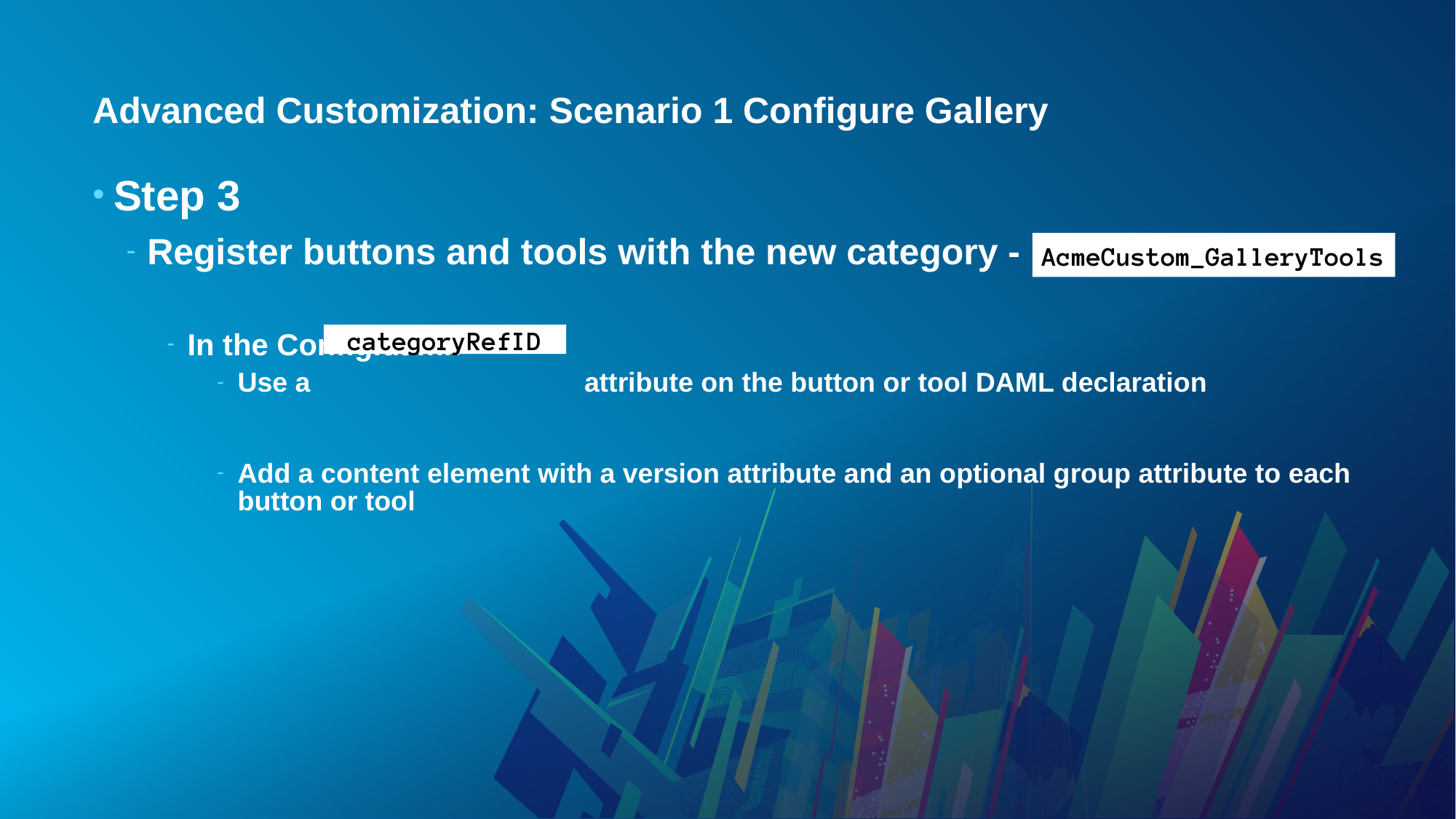

# Advanced Customization: Scenario 1 Configure Gallery
Step 3
Register buttons and tools with the new category -
In the Config.daml:
Use a                                    attribute on the button or tool DAML declaration

Add a content element with a version attribute and an optional group attribute to each button or tool

AcmeCustom_GalleryTools
categoryRefID